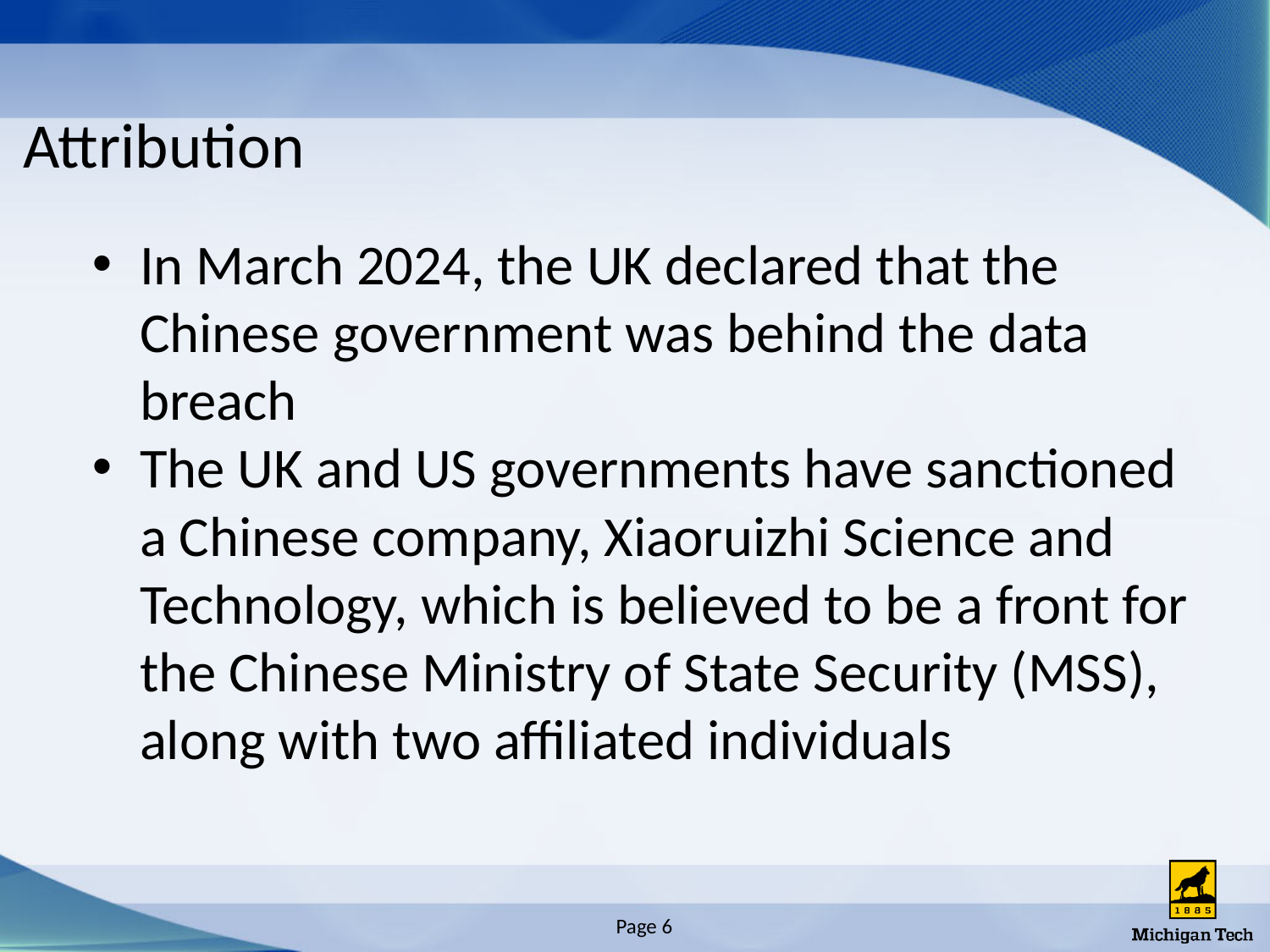

# Attribution
In March 2024, the UK declared that the Chinese government was behind the data breach
The UK and US governments have sanctioned a Chinese company, Xiaoruizhi Science and Technology, which is believed to be a front for the Chinese Ministry of State Security (MSS), along with two affiliated individuals